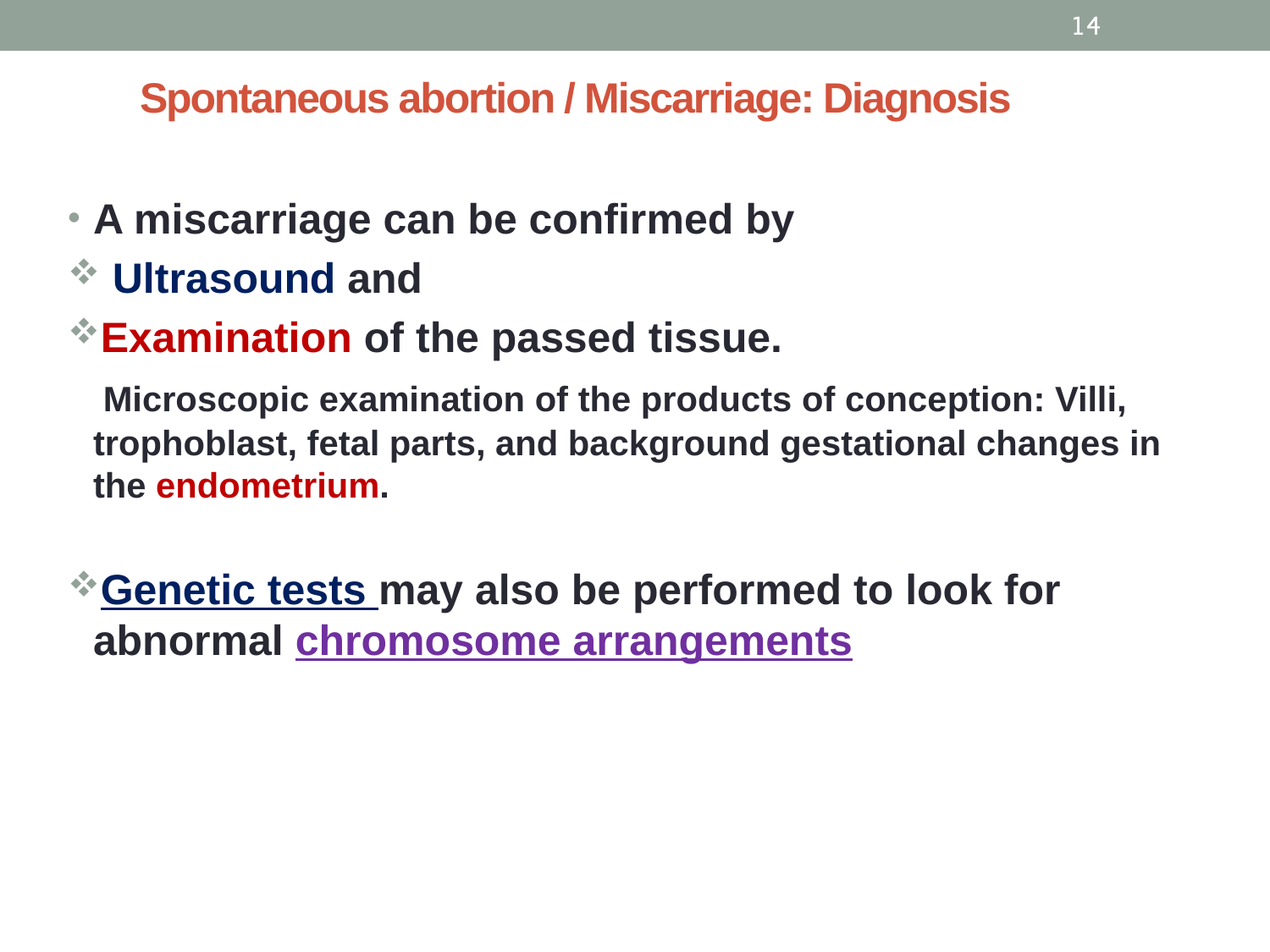

14
# Spontaneous abortion / Miscarriage: Diagnosis

A miscarriage can be confirmed by
 Ultrasound and
Examination of the passed tissue.
   Microscopic examination of the products of conception: Villi, trophoblast, fetal parts, and background gestational changes in the endometrium.

Genetic tests may also be performed to look for abnormal chromosome arrangements